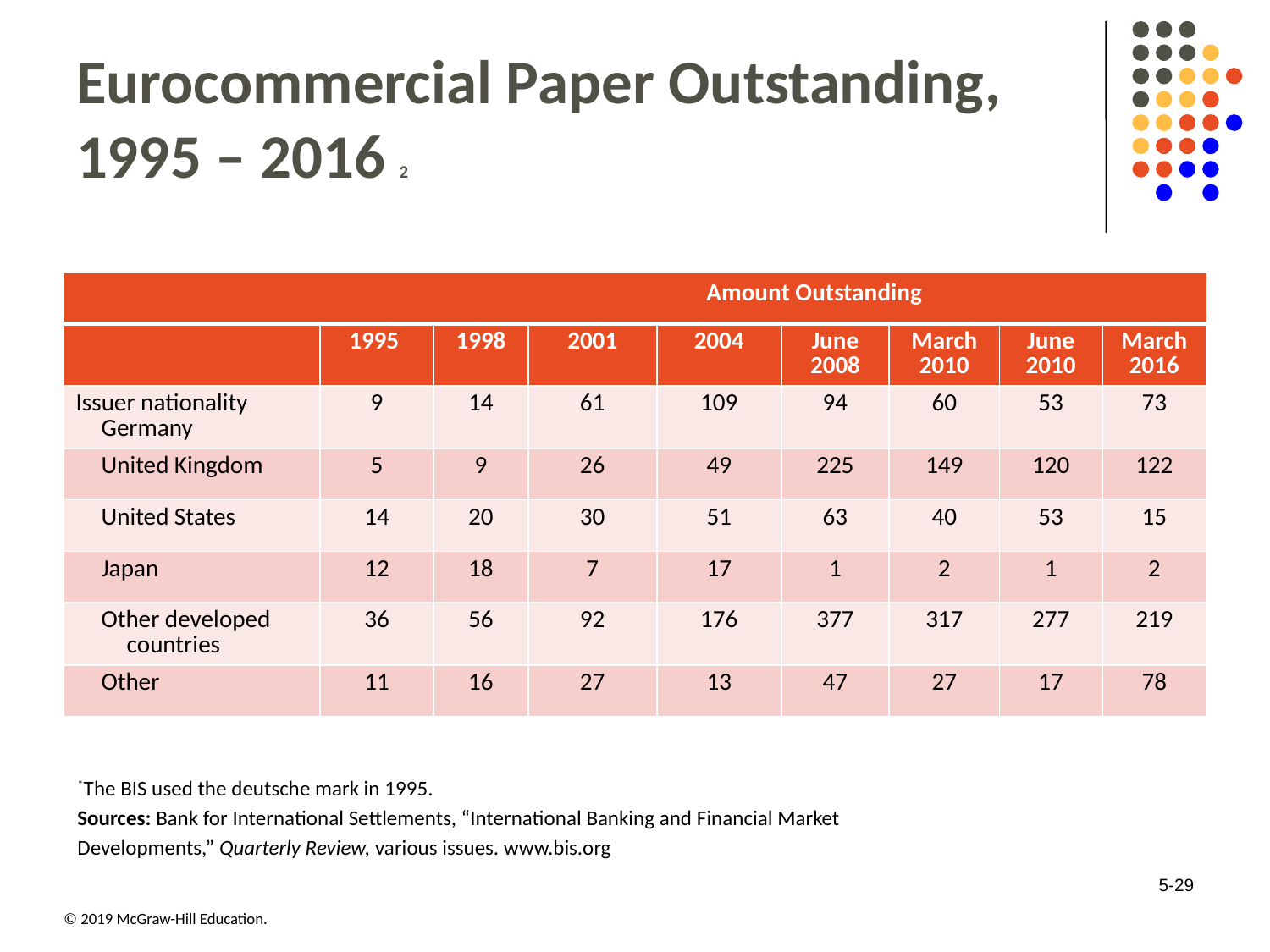

# Eurocommercial Paper Outstanding, 1995 – 2016 2
Amount Outstanding
|  | Amount Outstanding | Amount Outstanding | Amount Outstanding | Amount Outstanding | Amount Outstanding | Amount Outstanding | Amount Outstanding | Amount Outstanding |
| --- | --- | --- | --- | --- | --- | --- | --- | --- |
|  | 1995 | 1998 | 2001 | 2004 | June 2008 | March 2010 | June 2010 | March 2016 |
| Issuer nationality Germany | 9 | 14 | 61 | 109 | 94 | 60 | 53 | 73 |
| United Kingdom | 5 | 9 | 26 | 49 | 225 | 149 | 120 | 122 |
| United States | 14 | 20 | 30 | 51 | 63 | 40 | 53 | 15 |
| Japan | 12 | 18 | 7 | 17 | 1 | 2 | 1 | 2 |
| Other developed countries | 36 | 56 | 92 | 176 | 377 | 317 | 277 | 219 |
| Other | 11 | 16 | 27 | 13 | 47 | 27 | 17 | 78 |
*The BIS used the deutsche mark in 1995.
Sources: Bank for International Settlements, “International Banking and Financial Market
Developments,” Quarterly Review, various issues. www.bis.org
5-29